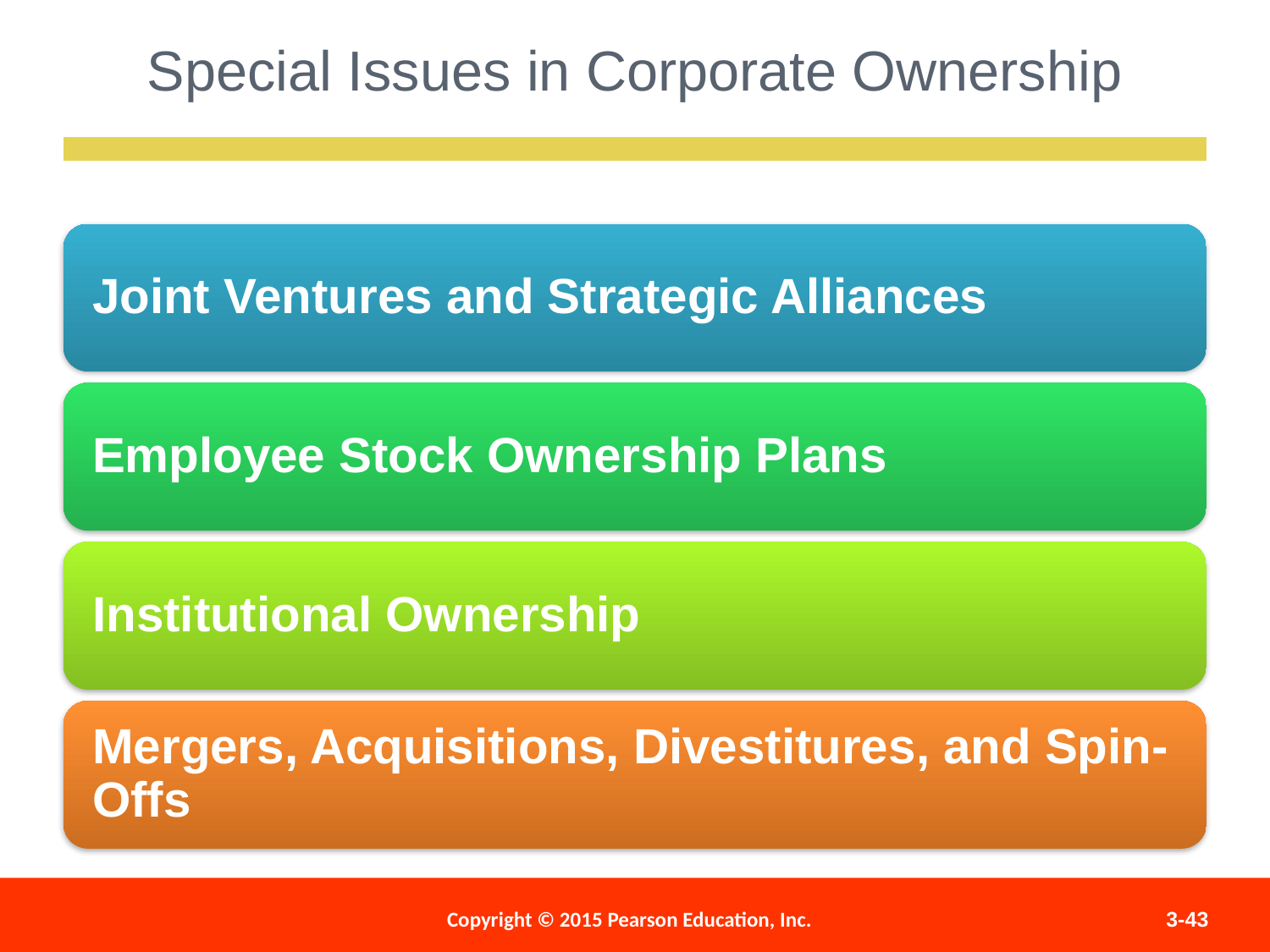

Special Issues in Corporate Ownership
Joint Ventures and Strategic Alliances
Employee Stock Ownership Plans
Institutional Ownership
Mergers, Acquisitions, Divestitures, and Spin-Offs